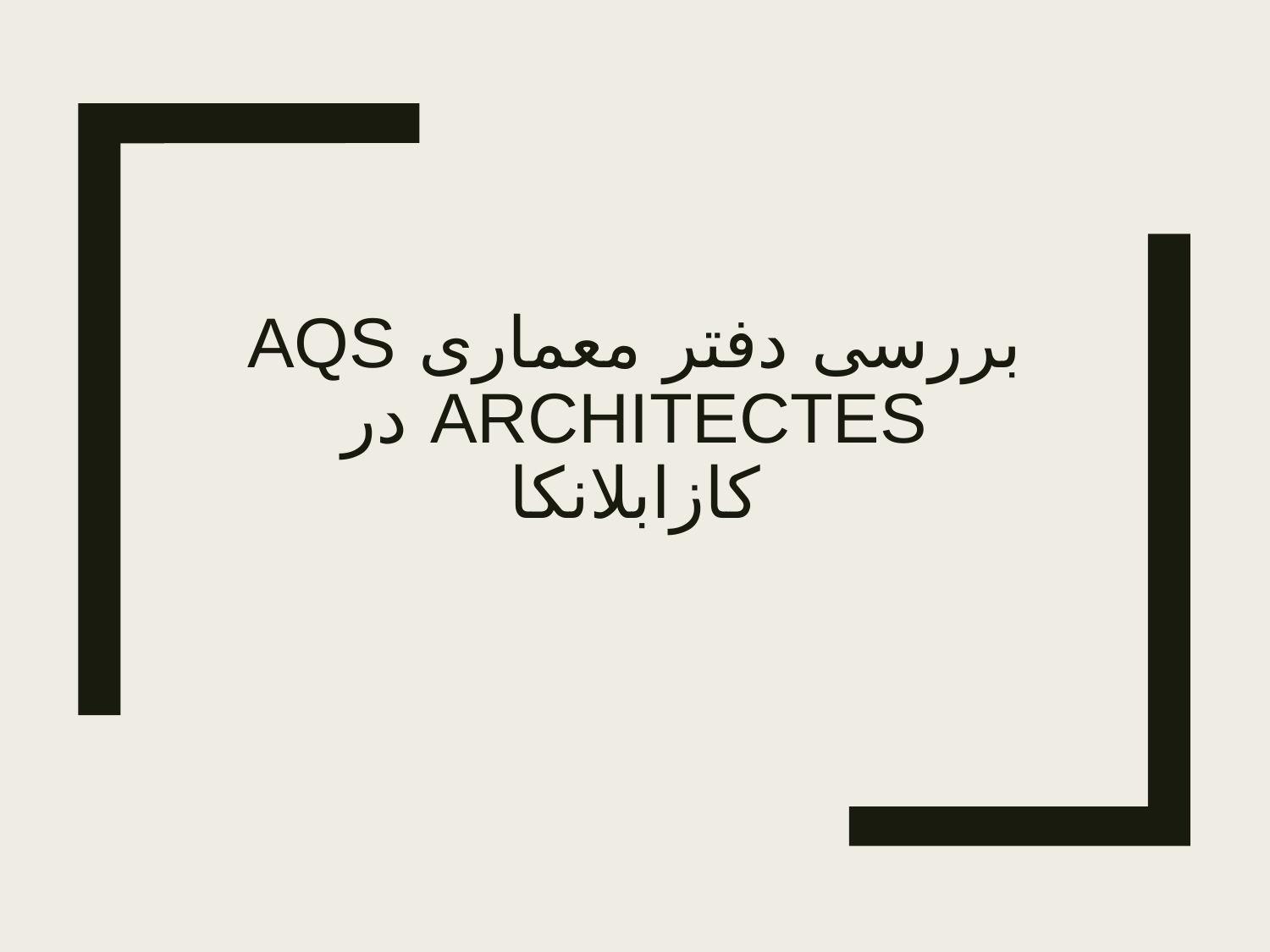

# بررسی دفتر معماری AQS ARCHITECTES در کازابلانکا